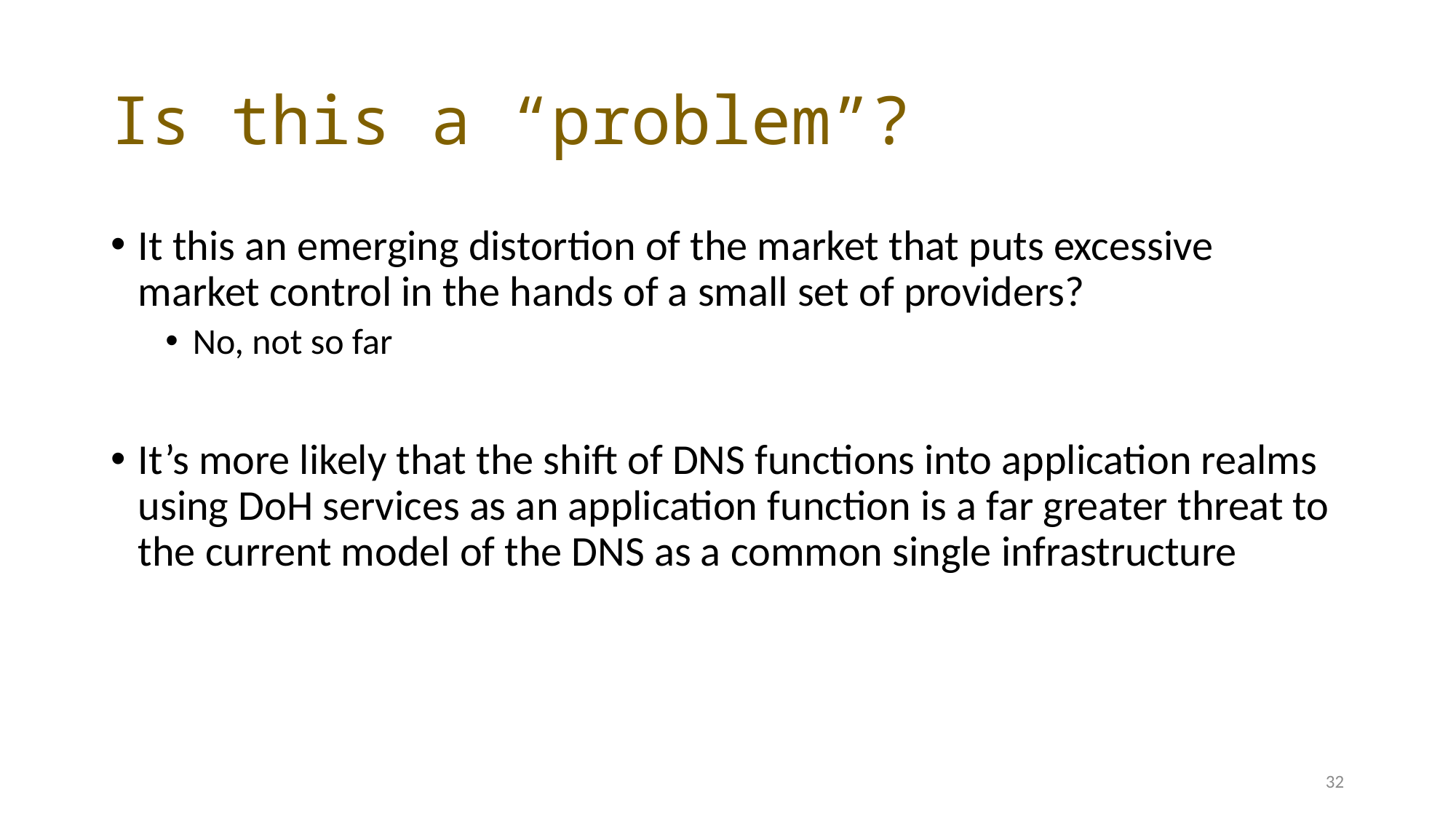

# Is this a “problem”?
It this an emerging distortion of the market that puts excessive market control in the hands of a small set of providers?
No, not so far

It’s more likely that the shift of DNS functions into application realms using DoH services as an application function is a far greater threat to the current model of the DNS as a common single infrastructure

32